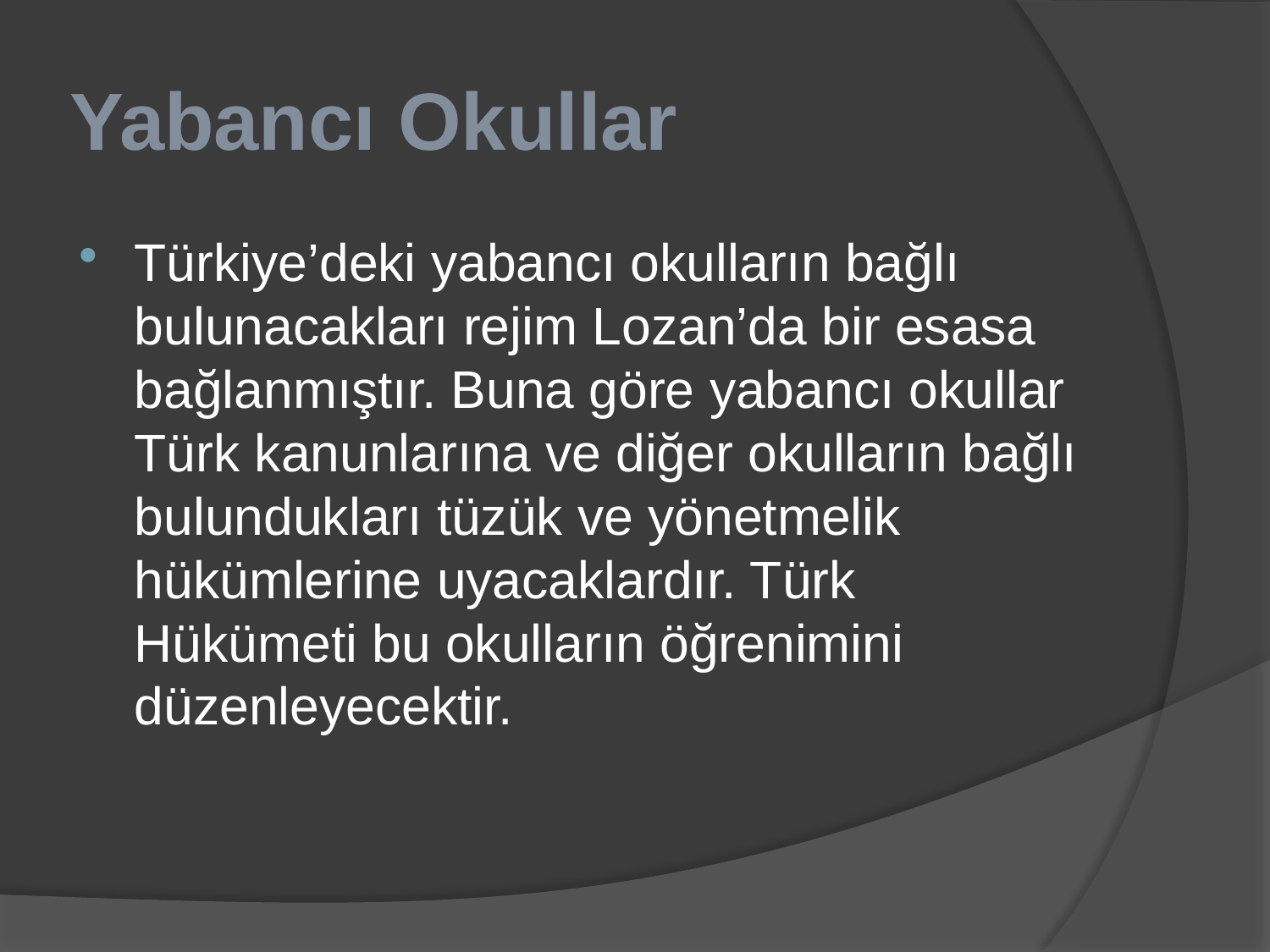

# Yabancı Okullar
Türkiye’deki yabancı okulların bağlı bulunacakları rejim Lozan’da bir esasa bağlanmıştır. Buna göre yabancı okullar Türk kanunlarına ve diğer okulların bağlı bulundukları tüzük ve yönetmelik hükümlerine uyacaklardır. Türk Hükümeti bu okulların öğrenimini düzenleyecektir.